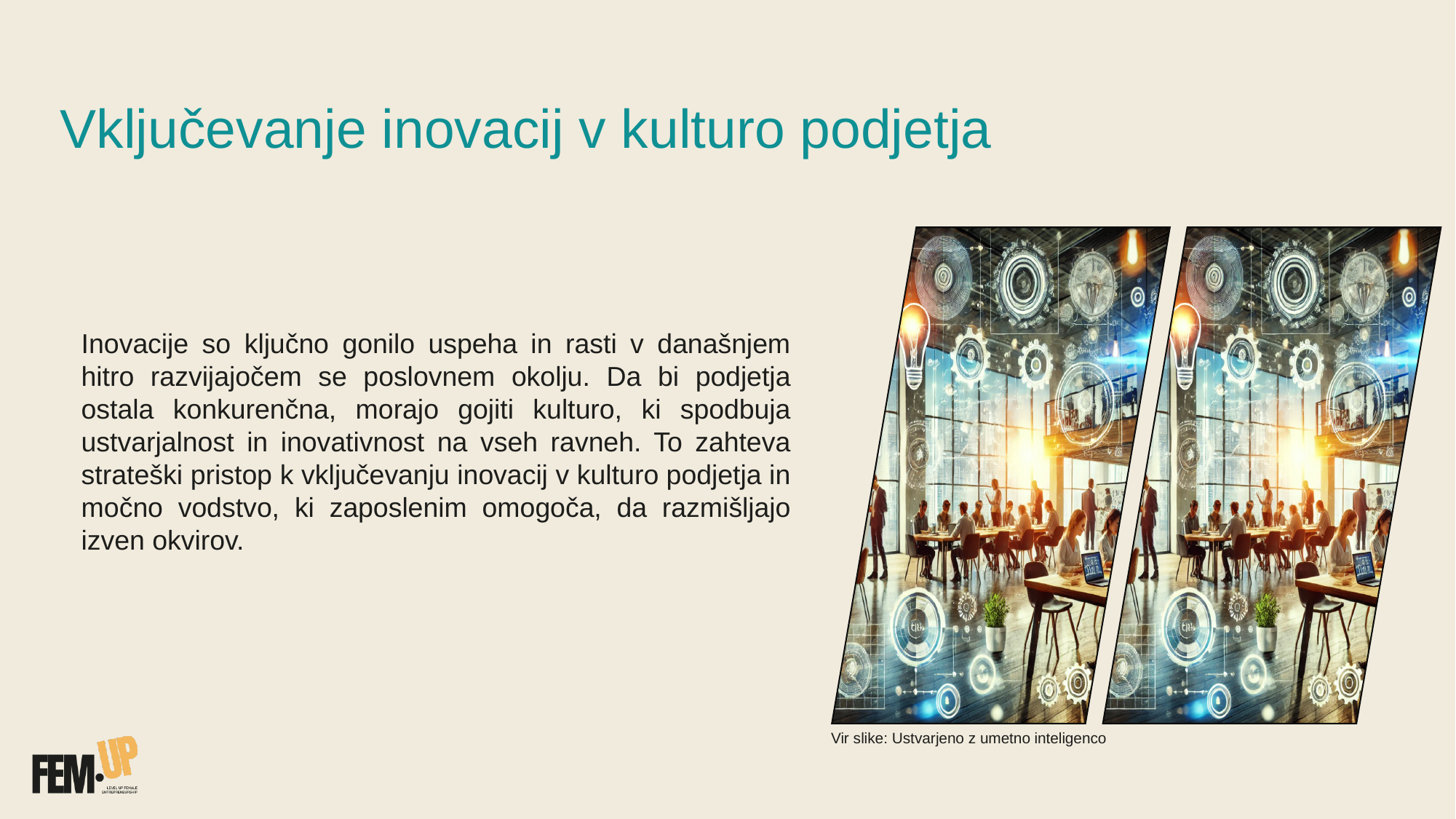

# Vključevanje inovacij v kulturo podjetja

Inovacije so ključno gonilo uspeha in rasti v današnjem hitro razvijajočem se poslovnem okolju. Da bi podjetja ostala konkurenčna, morajo gojiti kulturo, ki spodbuja ustvarjalnost in inovativnost na vseh ravneh. To zahteva strateški pristop k vključevanju inovacij v kulturo podjetja in močno vodstvo, ki zaposlenim omogoča, da razmišljajo izven okvirov.
Vir slike: Ustvarjeno z umetno inteligenco